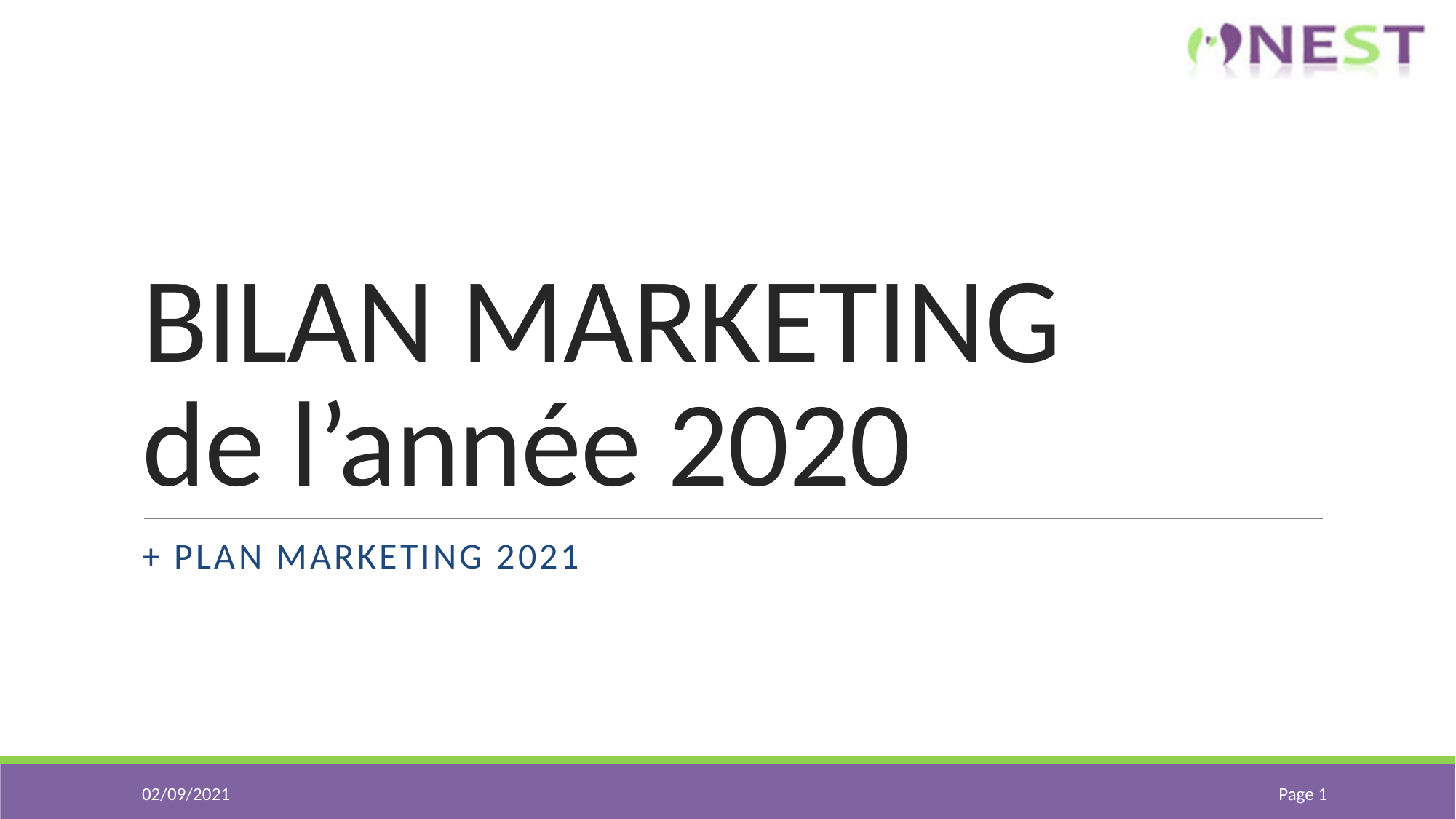

# BILAN MARKETING de l’année 2020
+ Plan Marketing 2021
02/09/2021
Page 1